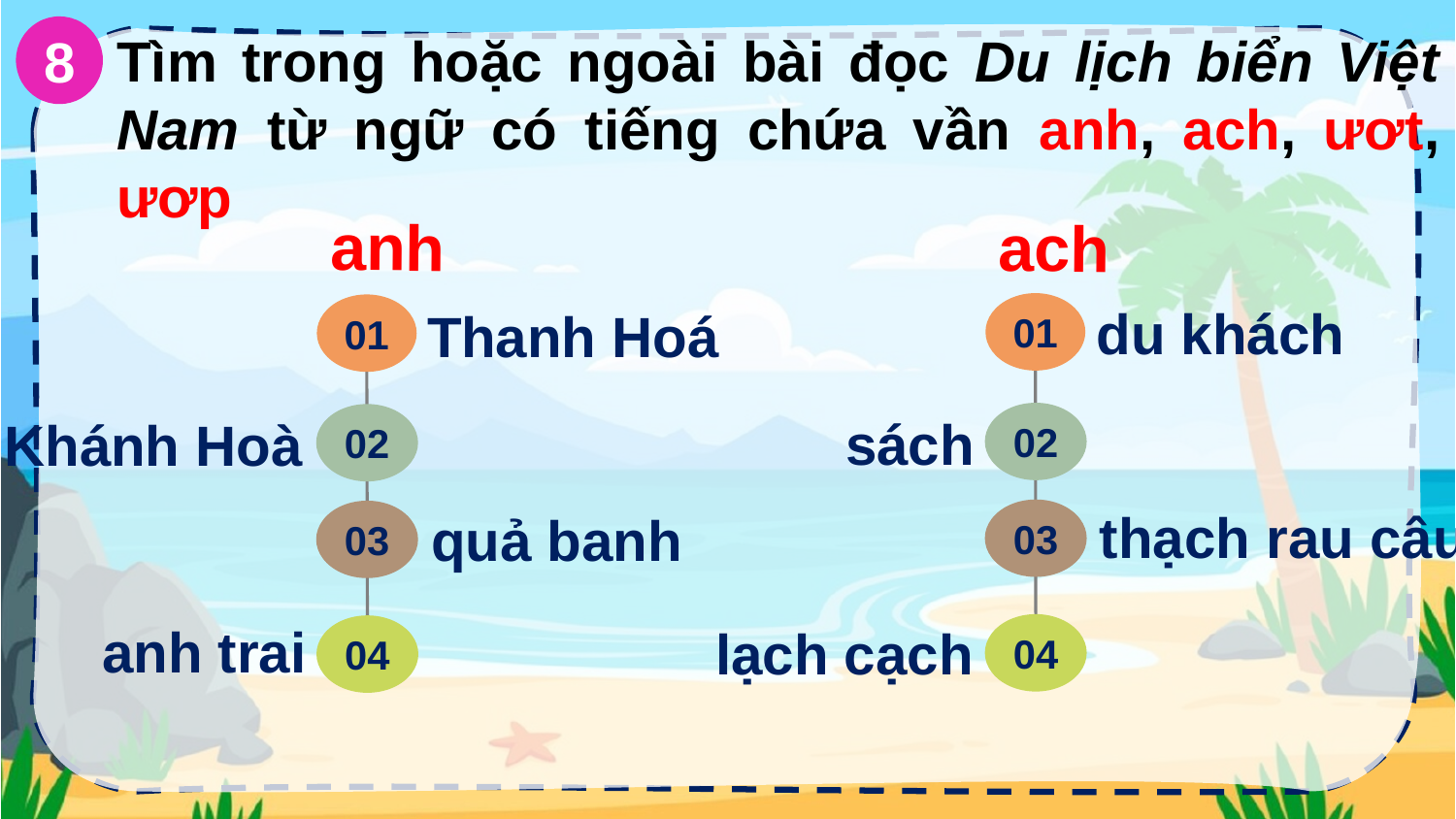

8
Tìm trong hoặc ngoài bài đọc Du lịch biển Việt Nam từ ngữ có tiếng chứa vần anh, ach, ươt, ươp

anh

ach
du khách
01
01
Thanh Hoá
02
sách
02
Khánh Hoà
thạch rau câu
03
quả banh
03
anh trai
lạch cạch
04
04